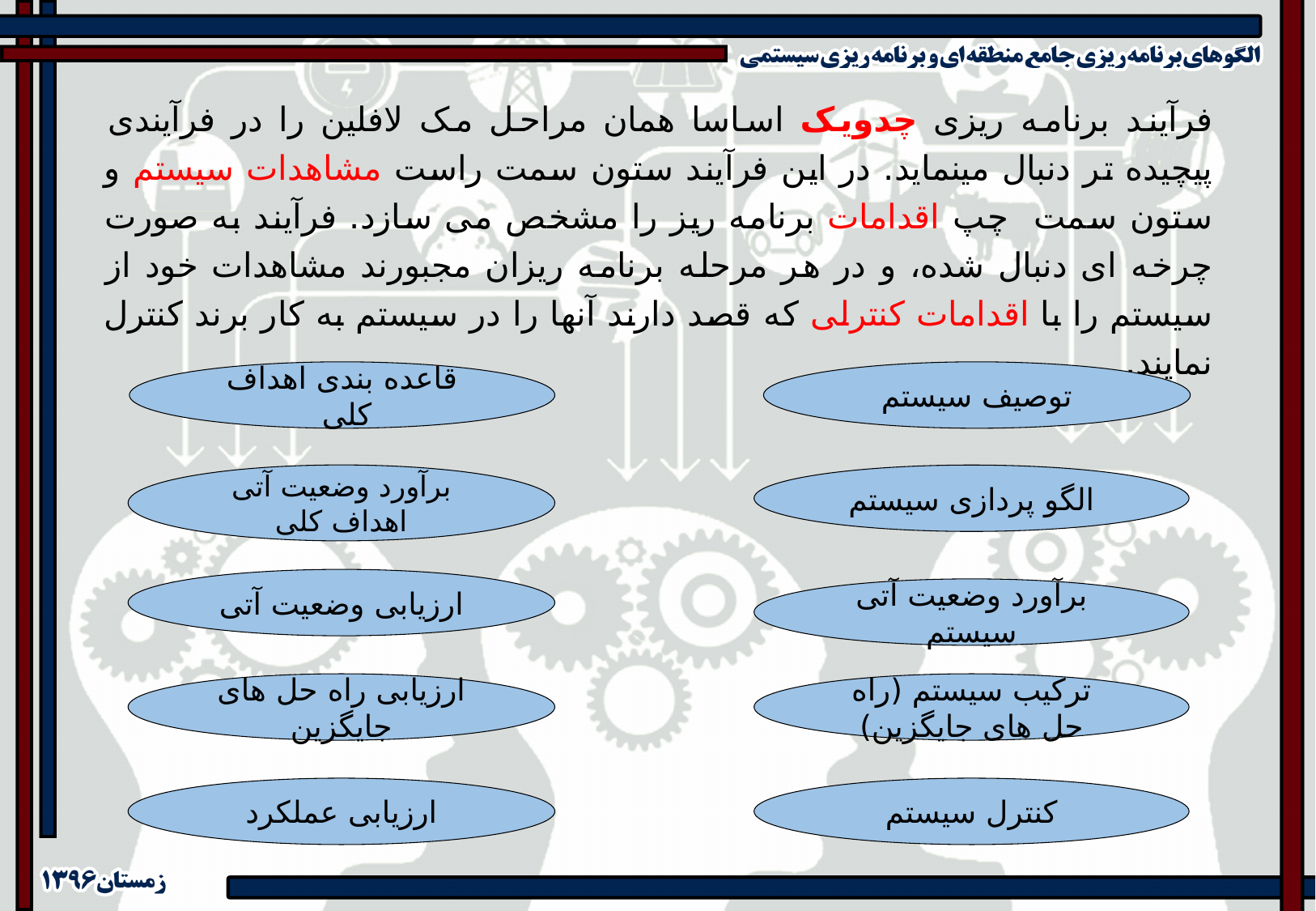

فرآیند برنامه ریزی چدویک اساسا همان مراحل مک لافلین را در فرآیندی پیچیده تر دنبال مینماید. در این فرآیند ستون سمت راست مشاهدات سیستم و ستون سمت  چپ اقدامات برنامه ریز را مشخص می سازد. فرآیند به صورت چرخه ای دنبال شده، و در هر مرحله برنامه ریزان مجبورند مشاهدات خود از سیستم را با اقدامات کنترلی که قصد دارند آنها را در سیستم به کار برند کنترل نمایند.

قاعده بندی اهداف کلی
توصیف سیستم
برآورد وضعیت آتی اهداف کلی
الگو پردازی سیستم
ارزیابی وضعیت آتی
برآورد وضعیت آتی سیستم
ارزیابی راه حل های جایگزین
ترکیب سیستم (راه حل های جایگزین)
ارزیابی عملکرد
کنترل سیستم